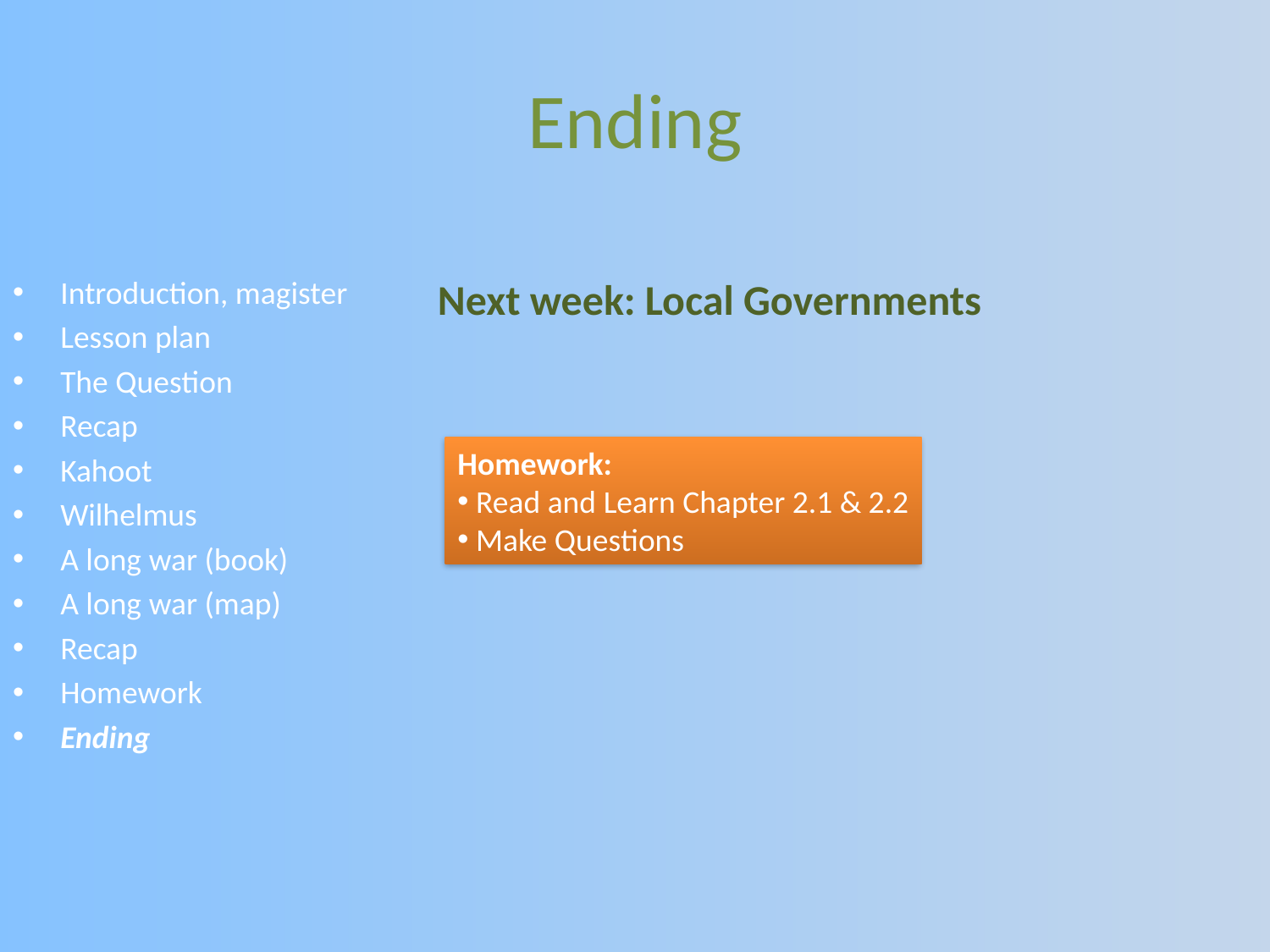

# Ending
Introduction, magister
Lesson plan
The Question
Recap
Kahoot
Wilhelmus
A long war (book)
A long war (map)
Recap
Homework
Ending
Next week: Local Governments
Homework:
 Read and Learn Chapter 2.1 & 2.2
 Make Questions